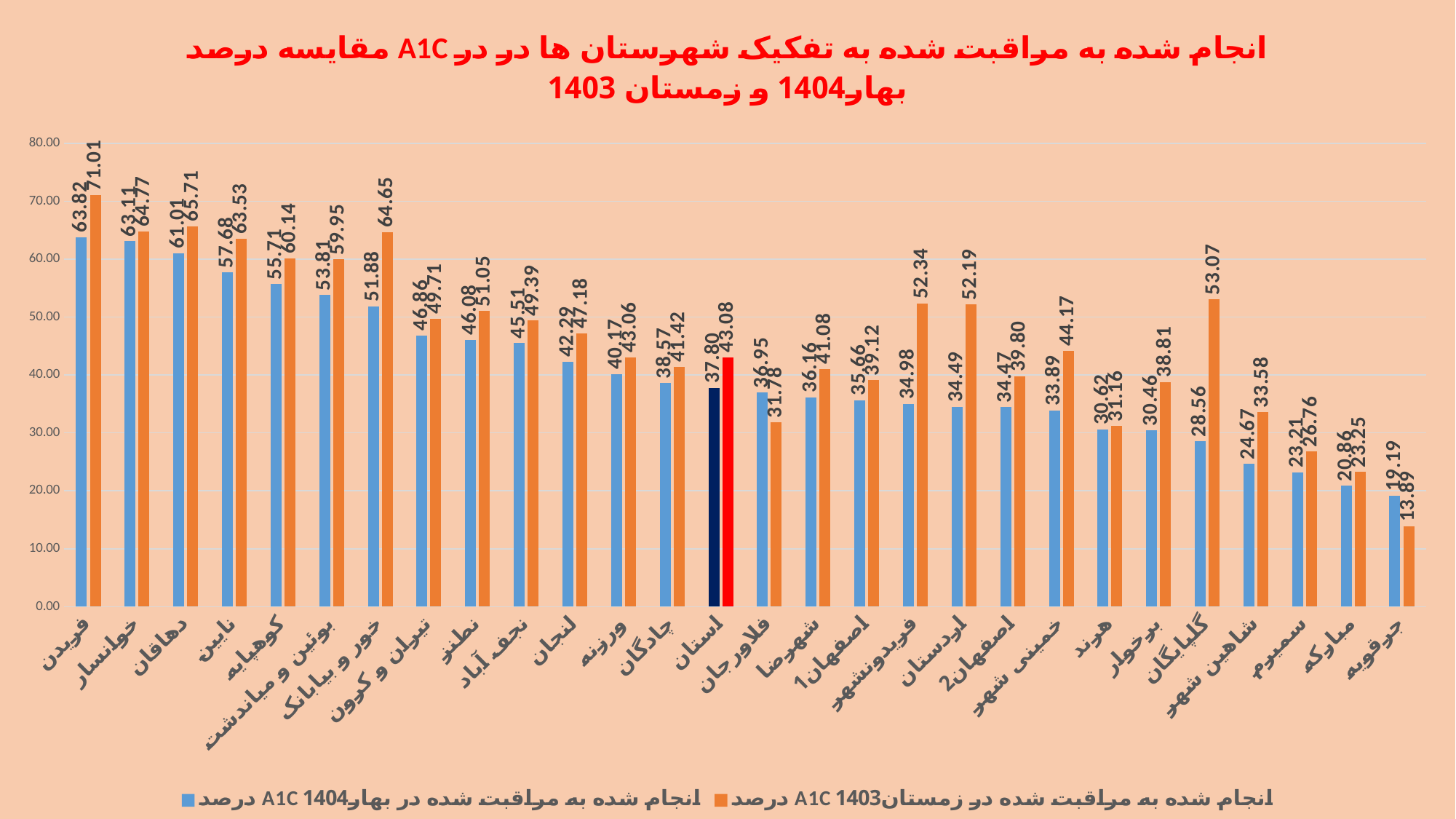

### Chart: مقایسه درصد A1C انجام شده به مراقبت شده به تفکیک شهرستان ها در در بهار1404 و زمستان 1403

| Category | درصد A1C انجام شده به مراقبت شده در بهار1404 | درصد A1C انجام شده به مراقبت شده در زمستان1403 |
|---|---|---|
| فریدن | 63.82 | 71.01167315175097 |
| خوانسار | 63.11 | 64.77404403244495 |
| دهاقان | 61.01 | 65.71164510166358 |
| نایین | 57.68 | 63.52657004830918 |
| کوهپایه | 55.71 | 60.13745704467354 |
| بوئین و میاندشت | 53.81 | 59.94729907773386 |
| خور و بیابانک | 51.88 | 64.65116279069767 |
| تیران و کرون | 46.86 | 49.71381847914963 |
| نطنز | 46.08 | 51.05022831050229 |
| نجف آباد | 45.51 | 49.38699976867916 |
| لنجان | 42.29 | 47.182139940103454 |
| ورزنه | 40.17 | 43.06049822064057 |
| چادگان | 38.57 | 41.42011834319527 |
| استان | 37.8 | 43.08037242418018 |
| فلاورجان | 36.95 | 31.782805429864254 |
| شهرضا | 36.16 | 41.08262108262109 |
| اصفهان1 | 35.66 | 39.1155256000946 |
| فریدونشهر | 34.98 | 52.338811630847026 |
| اردستان | 34.49 | 52.193645990922846 |
| اصفهان2 | 34.47 | 39.796629056971724 |
| خمینی شهر | 33.89 | 44.166666666666664 |
| هرند | 30.62 | 31.158455392809586 |
| برخوار | 30.46 | 38.811040339702764 |
| گلپایگان | 28.56 | 53.06772908366534 |
| شاهین شهر | 24.67 | 33.58449946178686 |
| سمیرم | 23.21 | 26.75893886966551 |
| مبارکه | 20.86 | 23.247232472324722 |
| جرقویه | 19.19 | 13.88888888888889 |